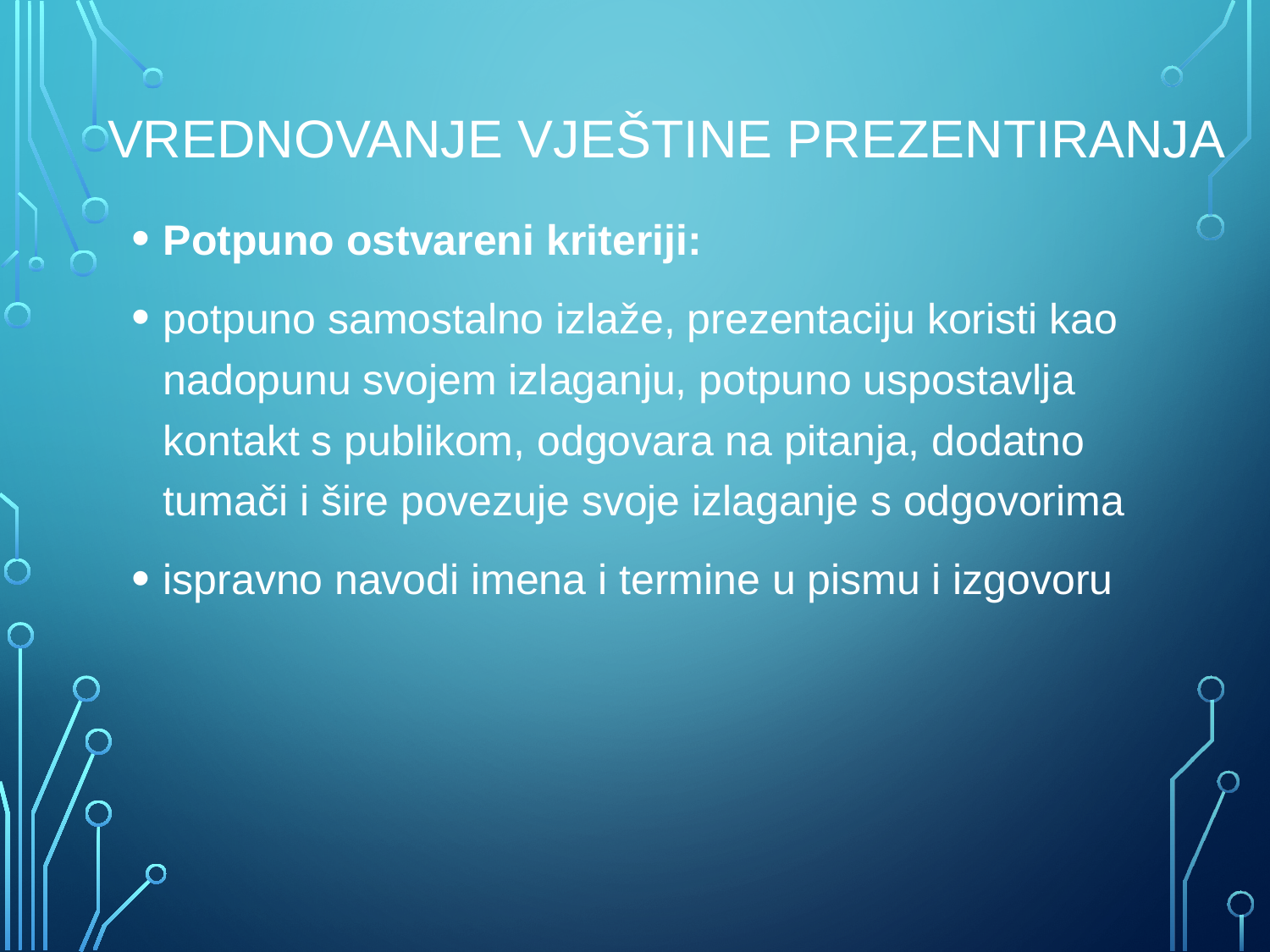

# vrednovanje vJEŠTINE PREZENTIRANJA
Potpuno ostvareni kriteriji:
potpuno samostalno izlaže, prezentaciju koristi kao nadopunu svojem izlaganju, potpuno uspostavlja kontakt s publikom, odgovara na pitanja, dodatno tumači i šire povezuje svoje izlaganje s odgovorima
ispravno navodi imena i termine u pismu i izgovoru